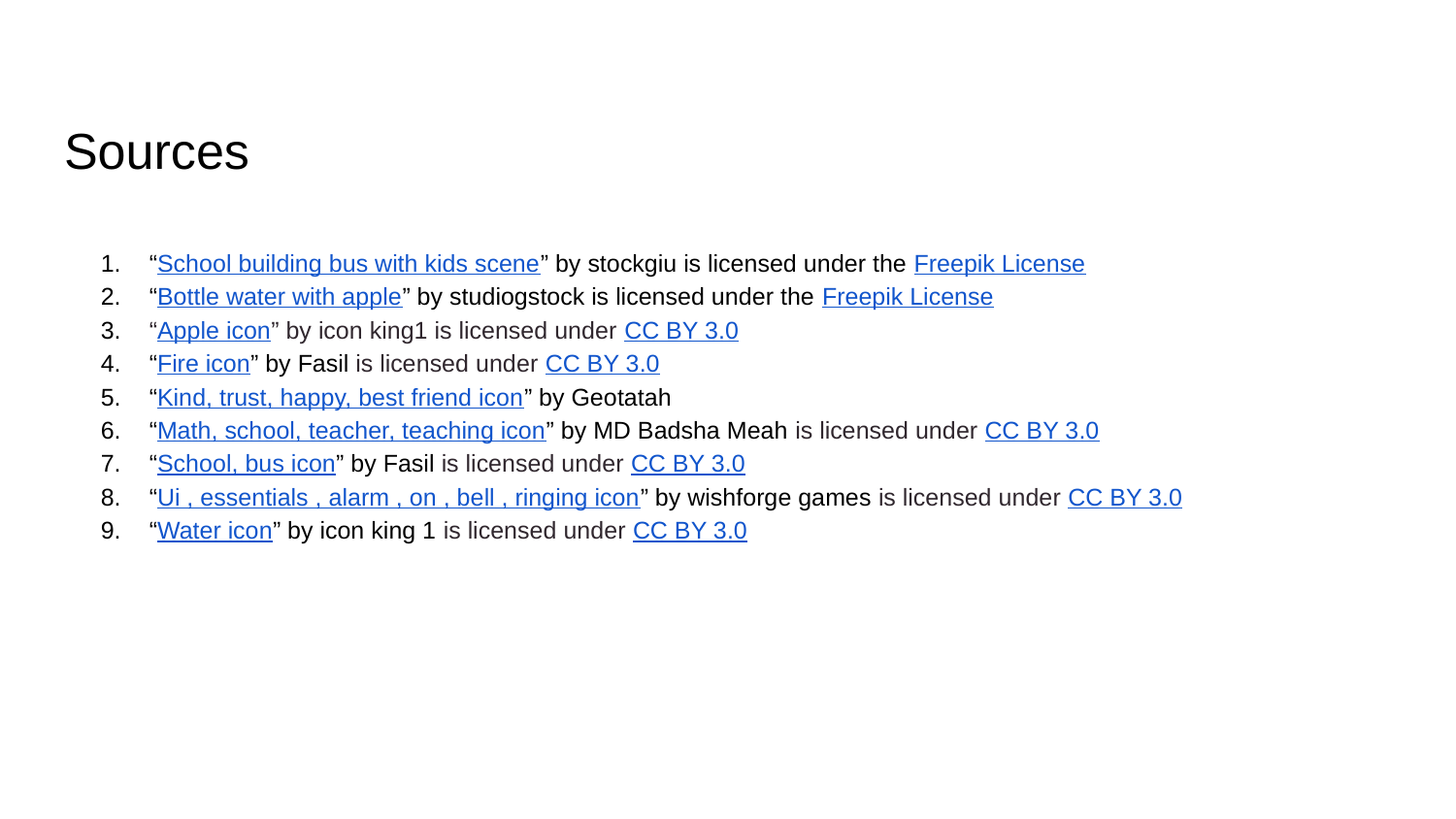

# Sources
“School building bus with kids scene” by stockgiu is licensed under the Freepik License
“Bottle water with apple” by studiogstock is licensed under the Freepik License
“Apple icon” by icon king1 is licensed under CC BY 3.0
“Fire icon” by Fasil is licensed under CC BY 3.0
“Kind, trust, happy, best friend icon” by Geotatah
“Math, school, teacher, teaching icon” by MD Badsha Meah is licensed under CC BY 3.0
“School, bus icon” by Fasil is licensed under CC BY 3.0
“Ui , essentials , alarm , on , bell , ringing icon” by wishforge games is licensed under CC BY 3.0
“Water icon” by icon king 1 is licensed under CC BY 3.0